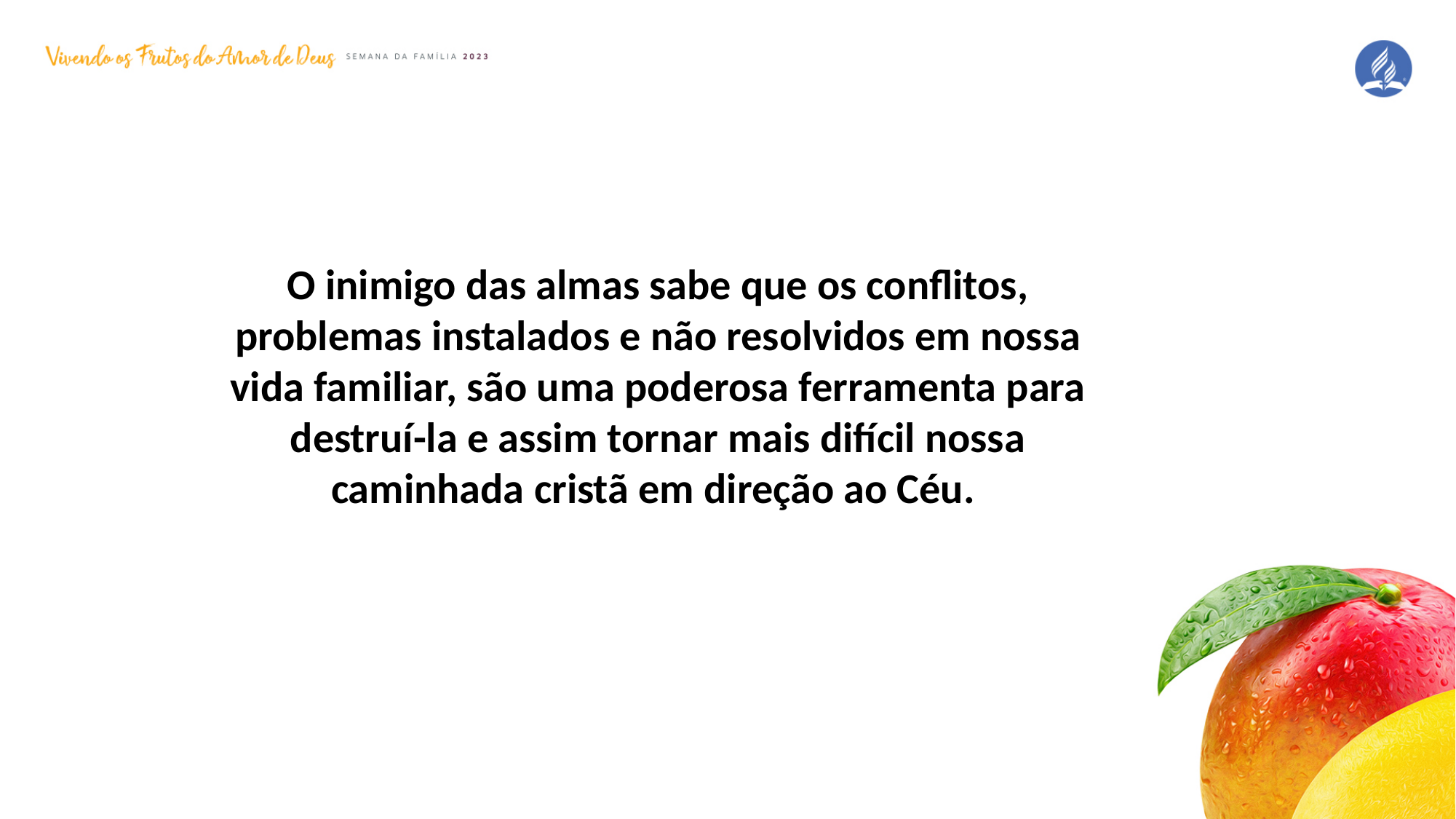

O inimigo das almas sabe que os conflitos, problemas instalados e não resolvidos em nossa vida familiar, são uma poderosa ferramenta para destruí-la e assim tornar mais difícil nossa caminhada cristã em direção ao Céu.